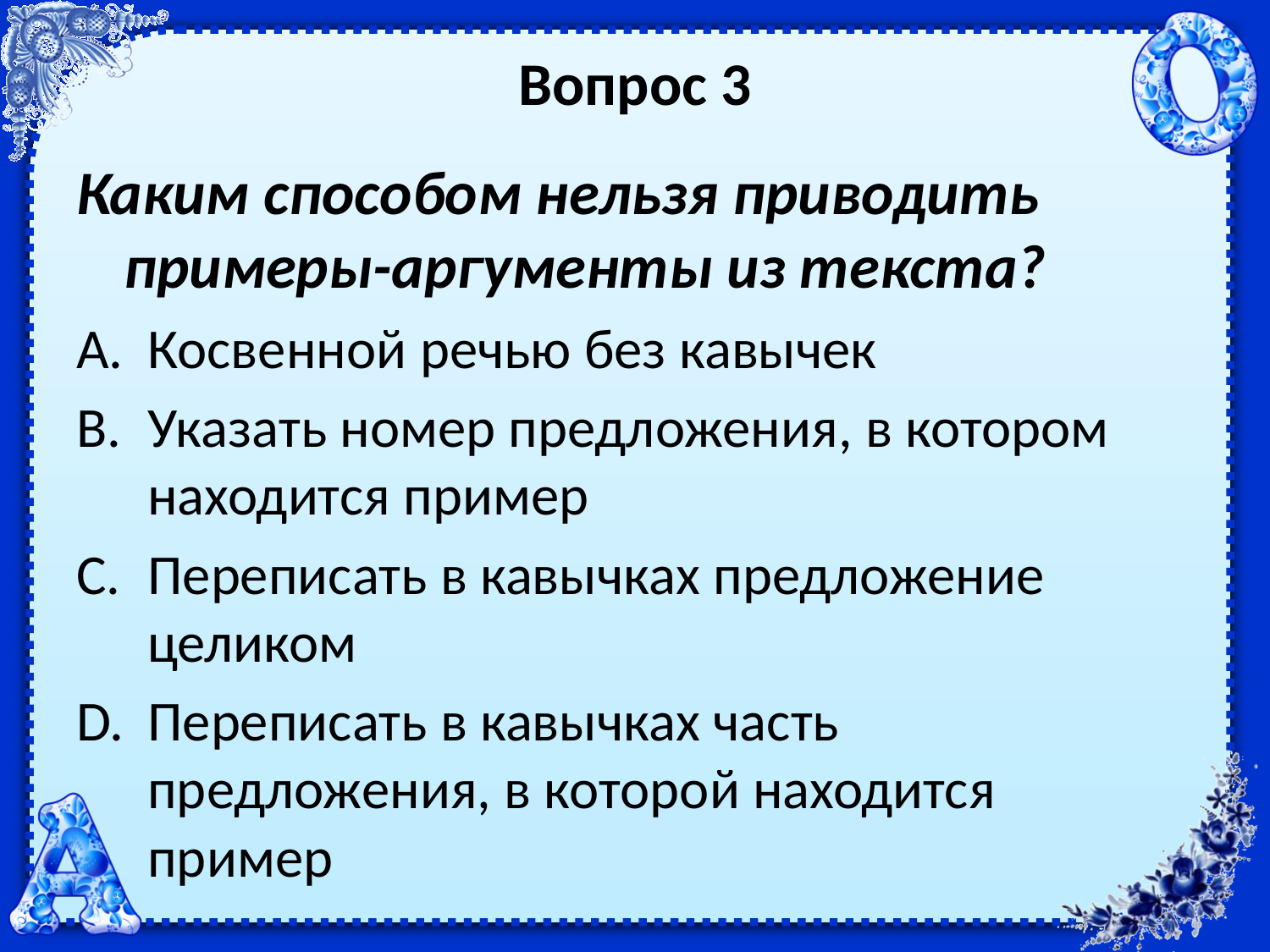

# Вопрос 3
Каким способом нельзя приводить примеры-аргументы из текста?
Косвенной речью без кавычек
Указать номер предложения, в котором находится пример
Переписать в кавычках предложение целиком
Переписать в кавычках часть предложения, в которой находится пример